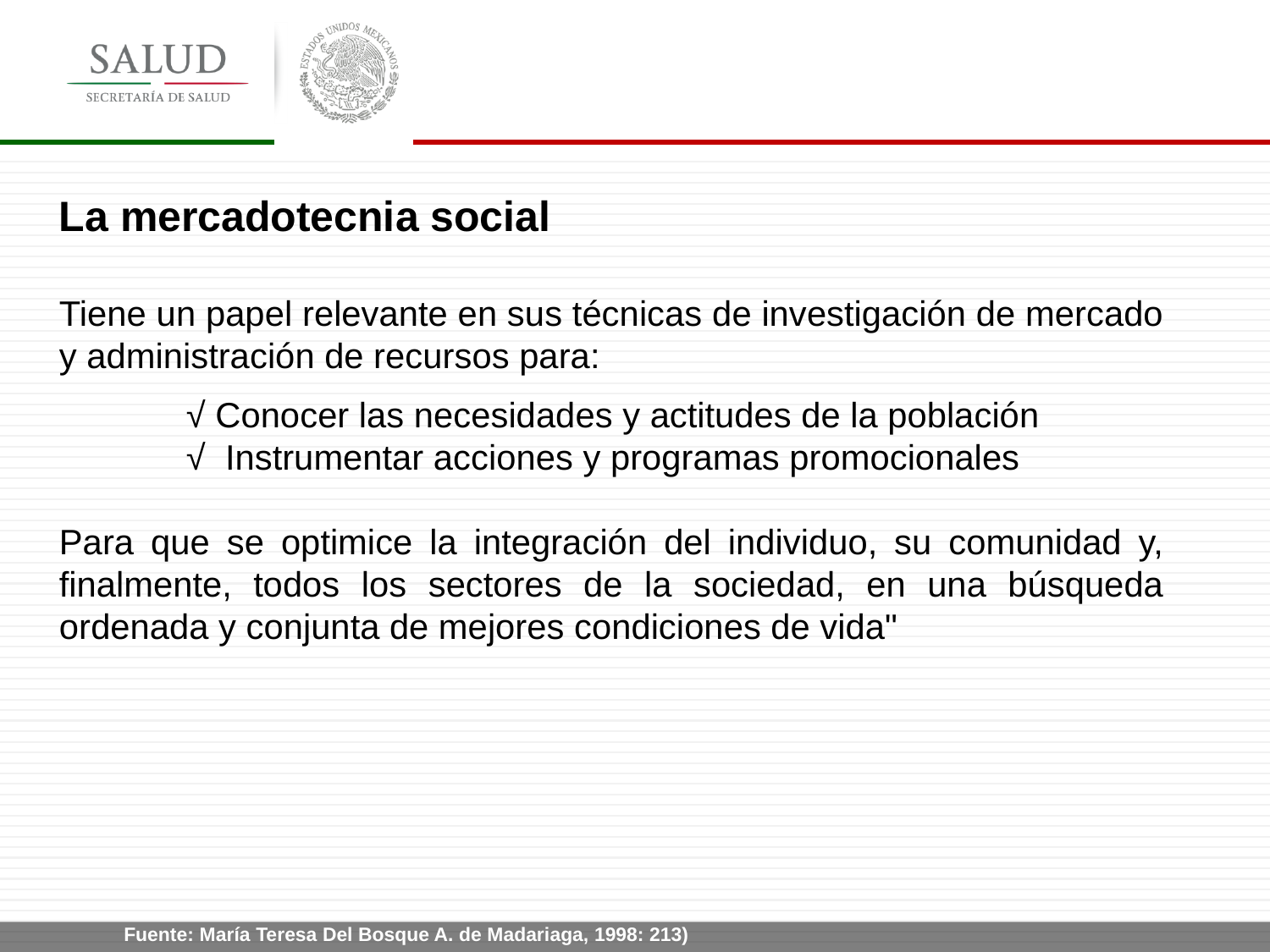

La mercadotecnia social

Tiene un papel relevante en sus técnicas de investigación de mercado y administración de recursos para:

	√ Conocer las necesidades y actitudes de la población
	√  Instrumentar acciones y programas promocionales

Para que se optimice la integración del individuo, su comunidad y, finalmente, todos los sectores de la sociedad, en una búsqueda ordenada y conjunta de mejores condiciones de vida"
Fuente: María Teresa Del Bosque A. de Madariaga, 1998: 213)